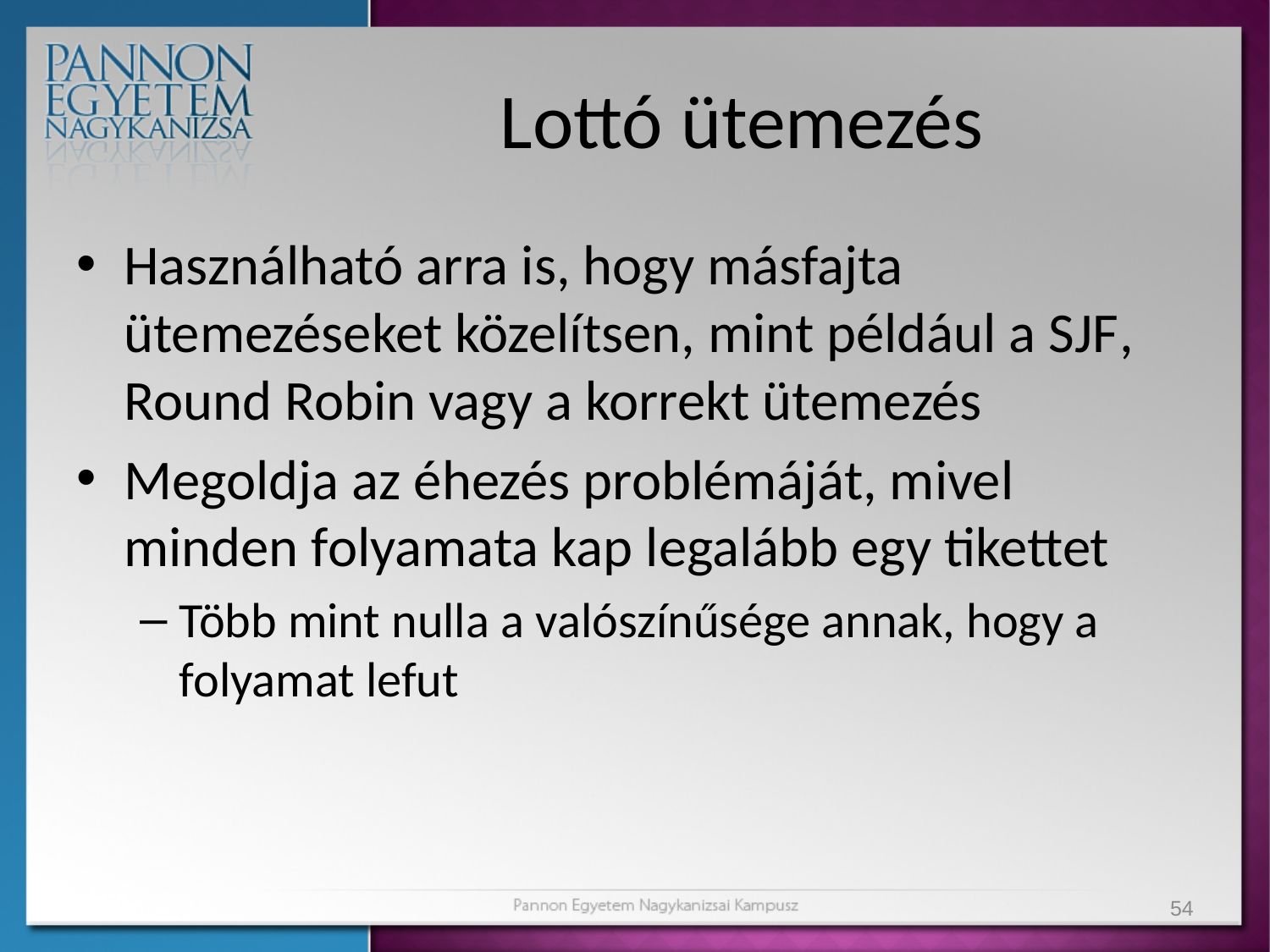

# Lottó ütemezés
Használható arra is, hogy másfajta ütemezéseket közelítsen, mint például a SJF, Round Robin vagy a korrekt ütemezés
Megoldja az éhezés problémáját, mivel minden folyamata kap legalább egy tikettet
Több mint nulla a valószínűsége annak, hogy a folyamat lefut
54